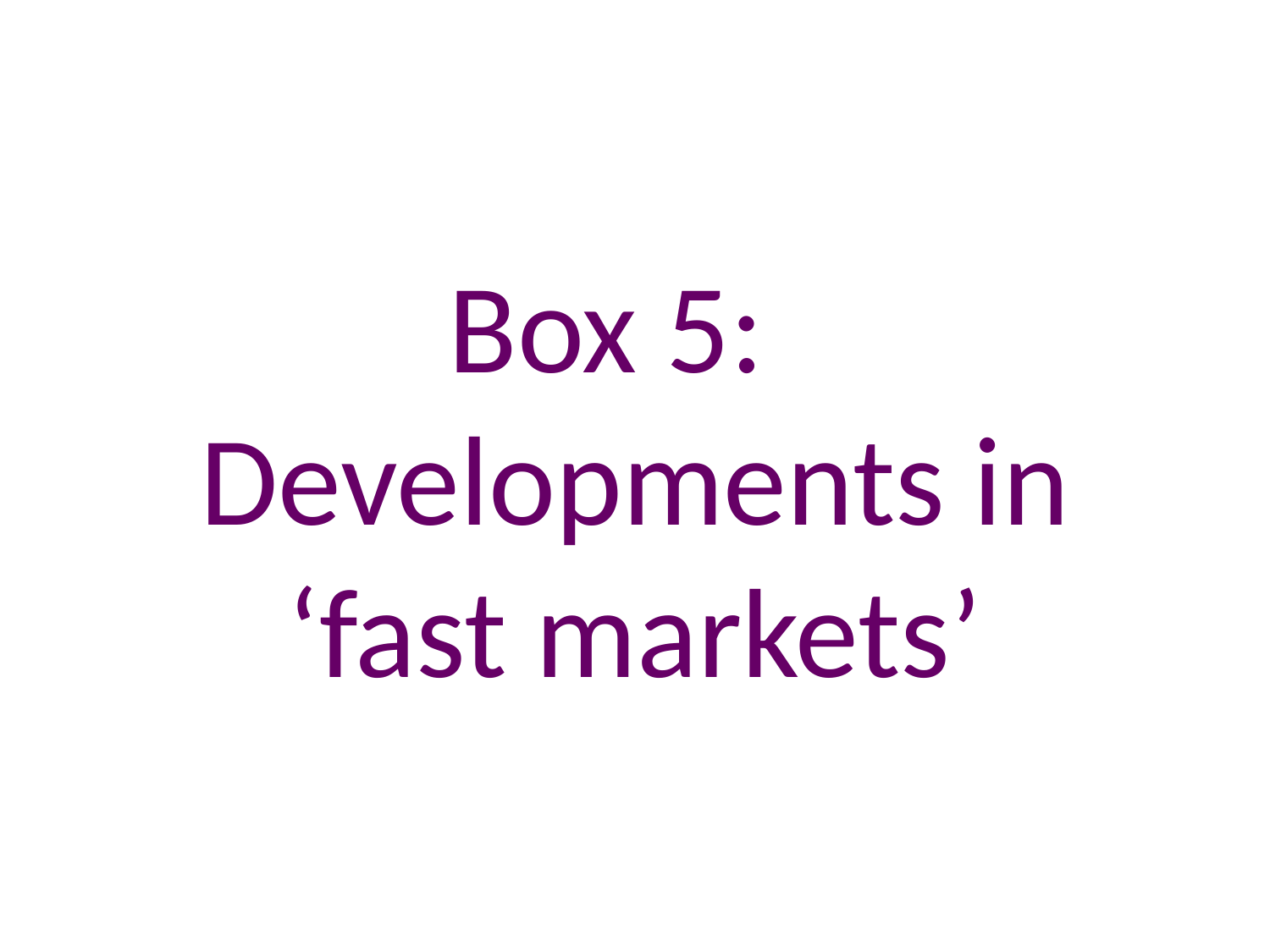

# Box 5: Developments in ‘fast markets’